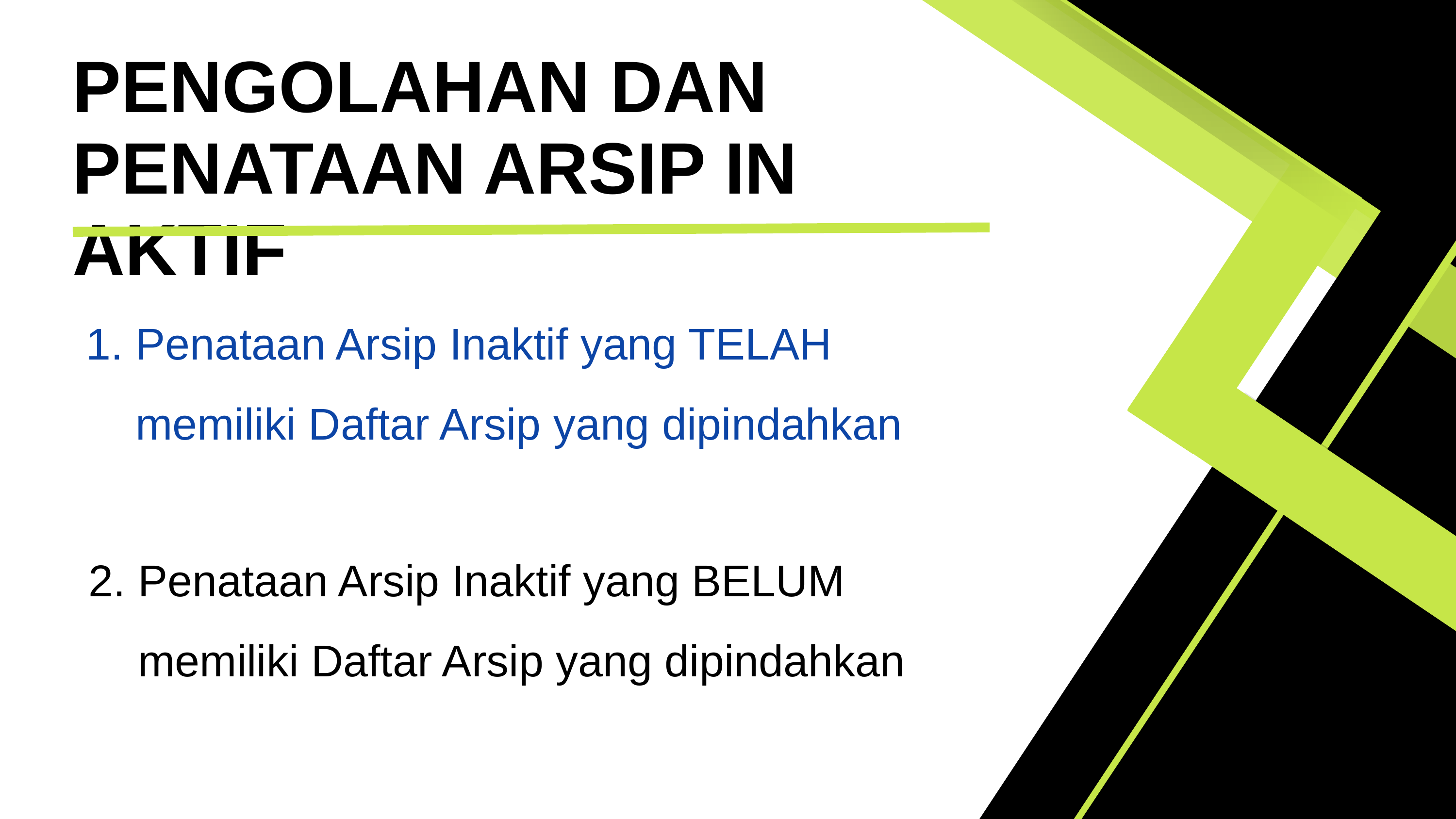

PENGOLAHAN DAN PENATAAN ARSIP IN AKTIF

1. Penataan Arsip Inaktif yang TELAH
    memiliki Daftar Arsip yang dipindahkan

2. Penataan Arsip Inaktif yang BELUM
    memiliki Daftar Arsip yang dipindahkan